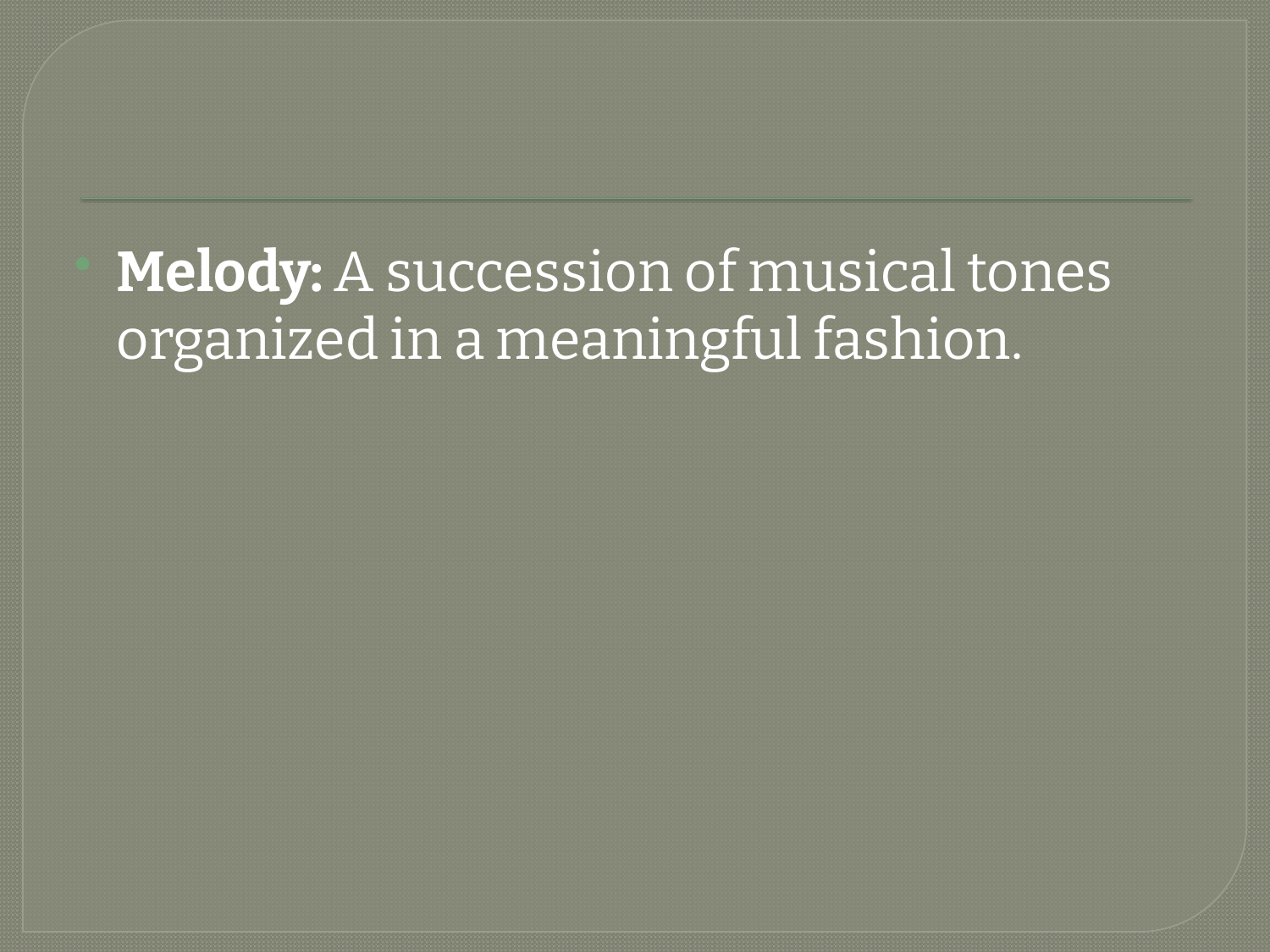

#
Melody: A succession of musical tones organized in a meaningful fashion.